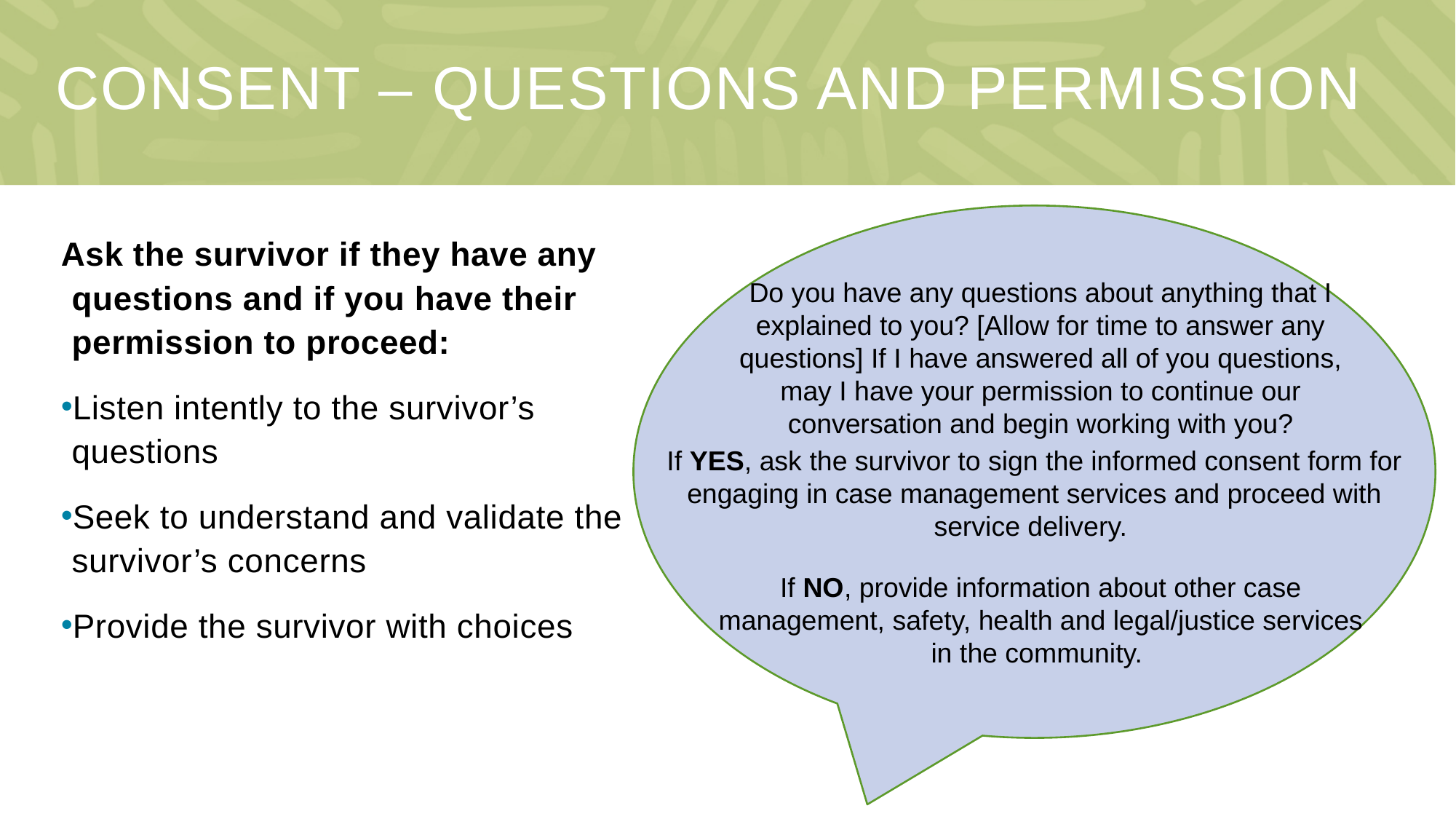

# Consent – Questions and permission

Ask the survivor if they have any questions and if you have their permission to proceed:
Listen intently to the survivor’s questions
Seek to understand and validate the survivor’s concerns
Provide the survivor with choices
Do you have any questions about anything that I explained to you? [Allow for time to answer any questions] If I have answered all of you questions, may I have your permission to continue our conversation and begin working with you?

If NO, provide information about other case management, safety, health and legal/justice services in the community.
If YES, ask the survivor to sign the informed consent form for engaging in case management services and proceed with service delivery.